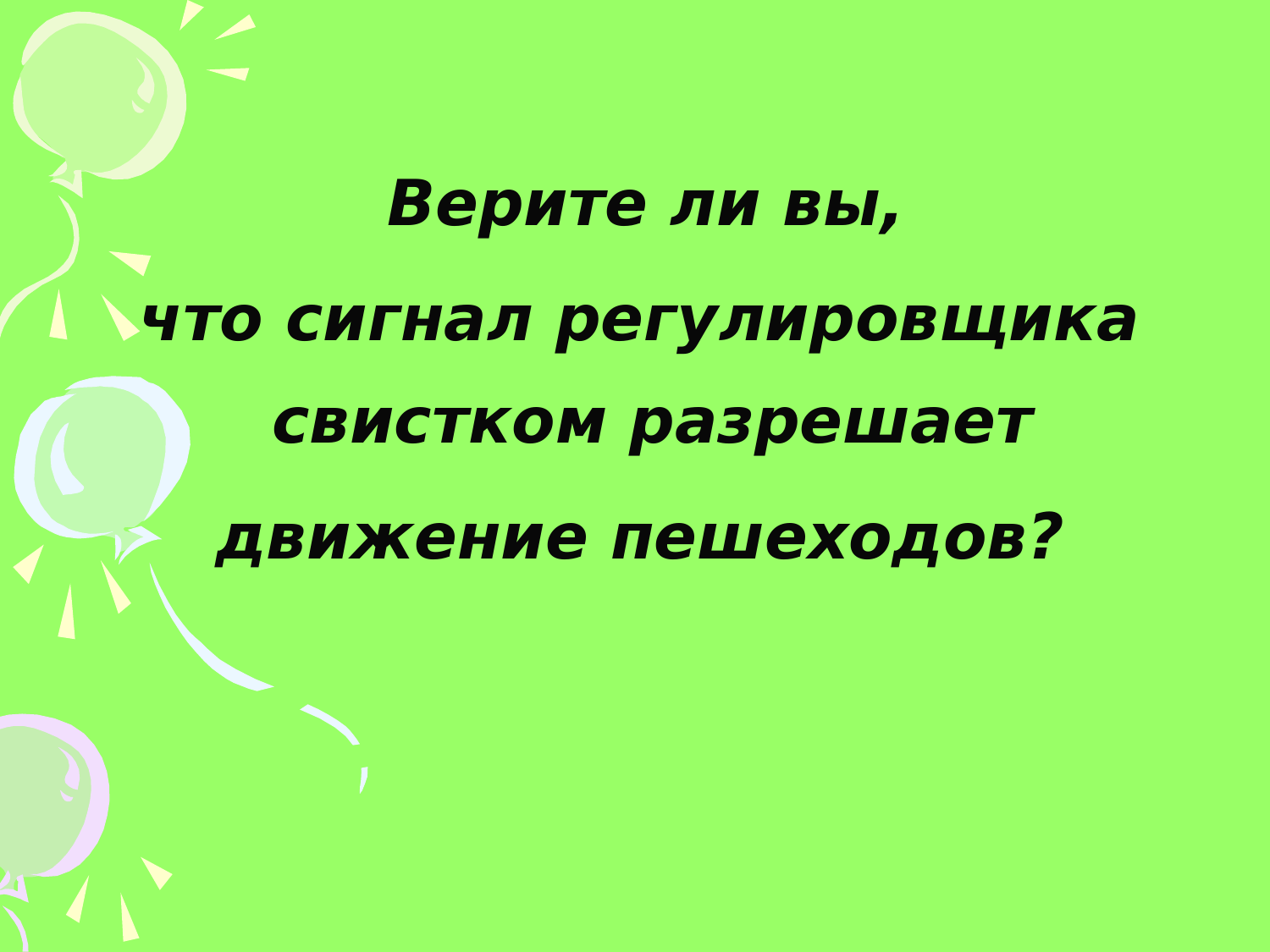

#

  Верите ли вы,
что сигнал регулировщика свистком разрешает
движение пешеходов?